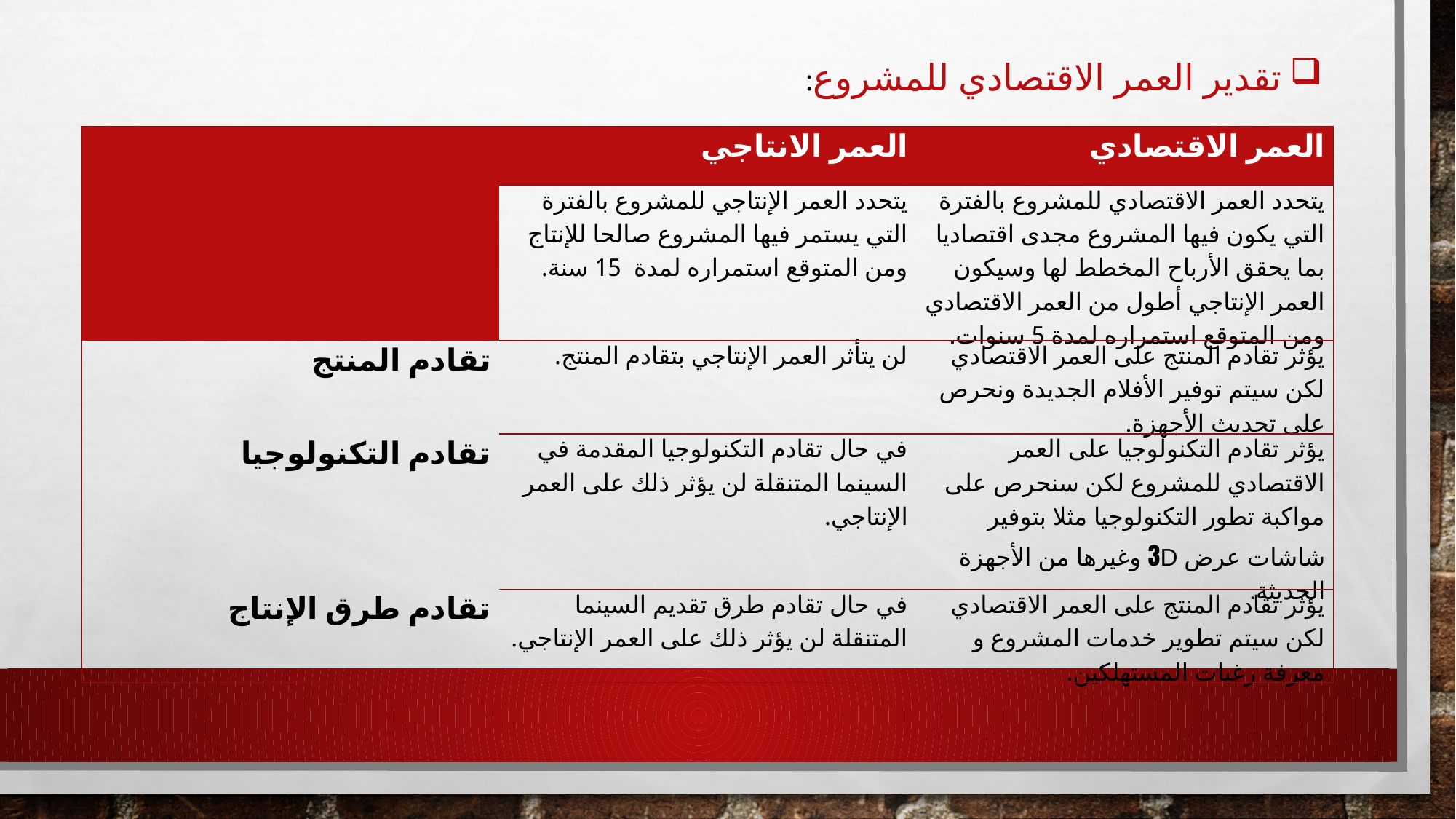

تقدير العمر الاقتصادي للمشروع:
|  | العمر الانتاجي | العمر الاقتصادي |
| --- | --- | --- |
|  | يتحدد العمر الإنتاجي للمشروع بالفترة التي يستمر فيها المشروع صالحا للإنتاج ومن المتوقع استمراره لمدة  15 سنة. | يتحدد العمر الاقتصادي للمشروع بالفترة التي يكون فيها المشروع مجدى اقتصاديا بما يحقق الأرباح المخطط لها وسيكون العمر الإنتاجي أطول من العمر الاقتصادي ومن المتوقع استمراره لمدة 5 سنوات. |
| تقادم المنتج | لن يتأثر العمر الإنتاجي بتقادم المنتج. | يؤثر تقادم المنتج على العمر الاقتصادي لكن سيتم توفير الأفلام الجديدة ونحرص على تحديث الأجهزة. |
| تقادم التكنولوجيا | في حال تقادم التكنولوجيا المقدمة في السينما المتنقلة لن يؤثر ذلك على العمر الإنتاجي. | يؤثر تقادم التكنولوجيا على العمر الاقتصادي للمشروع لكن سنحرص على مواكبة تطور التكنولوجيا مثلا بتوفير شاشات عرض 3D وغيرها من الأجهزة الحديثة. |
| تقادم طرق الإنتاج | في حال تقادم طرق تقديم السينما المتنقلة لن يؤثر ذلك على العمر الإنتاجي. | يؤثر تقادم المنتج على العمر الاقتصادي لكن سيتم تطوير خدمات المشروع و معرفة رغبات المستهلكين. |